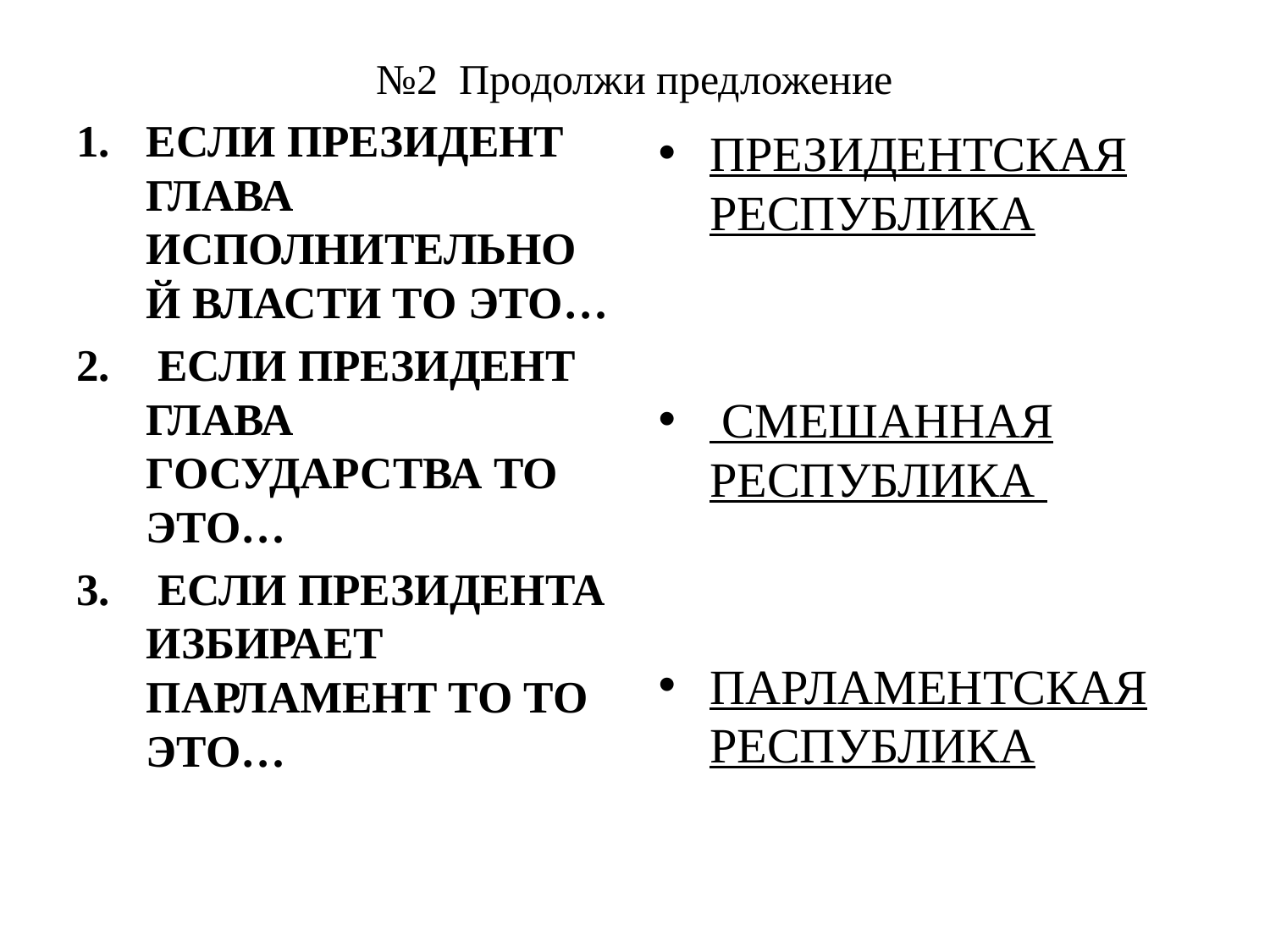

# №2  Продолжи предложение
ЕСЛИ ПРЕЗИДЕНТ ГЛАВА ИСПОЛНИТЕЛЬНОЙ ВЛАСТИ ТО ЭТО…
 ЕСЛИ ПРЕЗИДЕНТ ГЛАВА ГОСУДАРСТВА ТО ЭТО…
 ЕСЛИ ПРЕЗИДЕНТА ИЗБИРАЕТ ПАРЛАМЕНТ ТО ТО ЭТО…
ПРЕЗИДЕНТСКАЯ РЕСПУБЛИКА

 СМЕШАННАЯ РЕСПУБЛИКА

ПАРЛАМЕНТСКАЯ РЕСПУБЛИКА